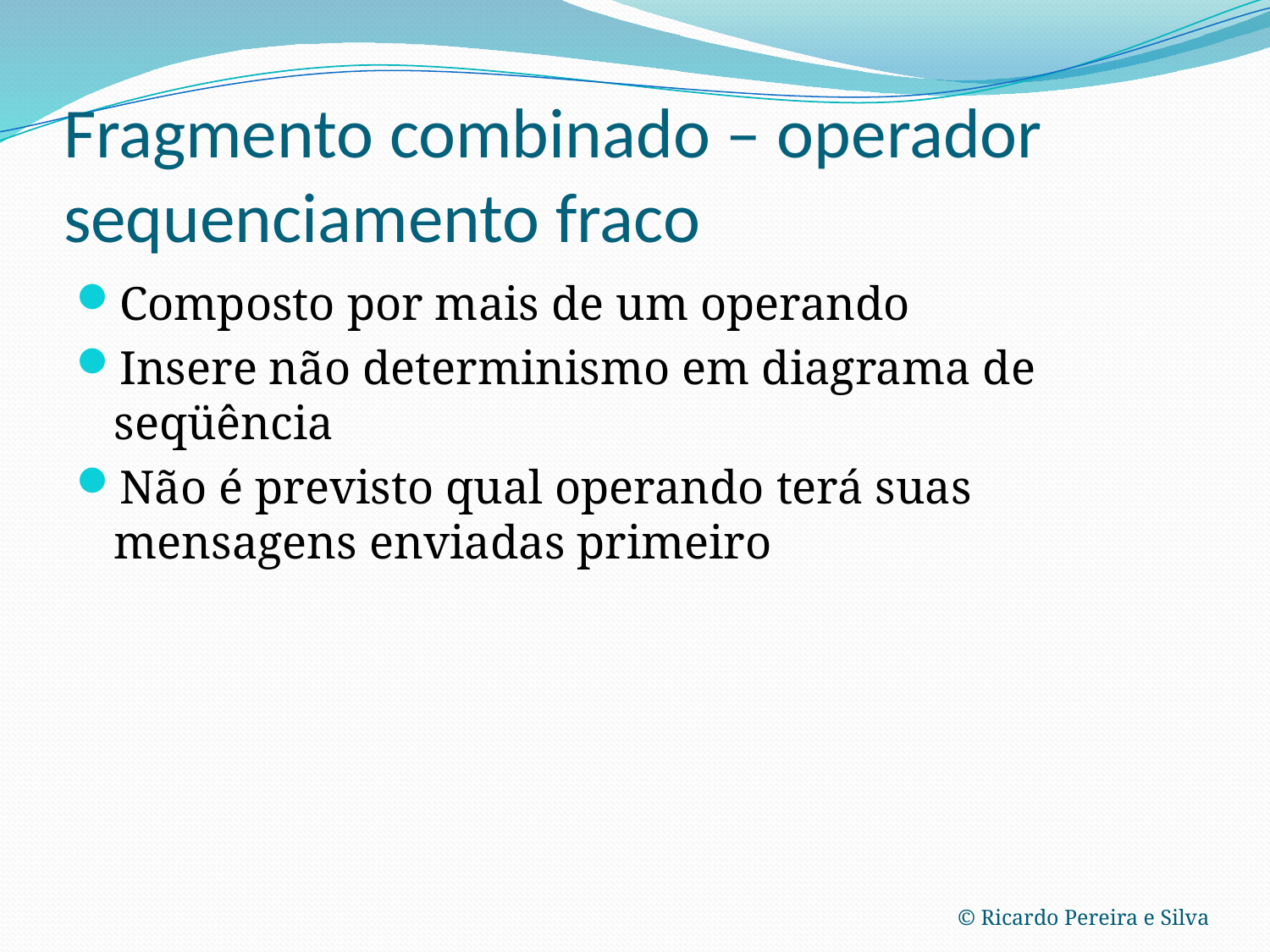

# Fragmento combinado – operador sequenciamento fraco
Composto por mais de um operando
Insere não determinismo em diagrama de seqüência
Não é previsto qual operando terá suas mensagens enviadas primeiro
© Ricardo Pereira e Silva